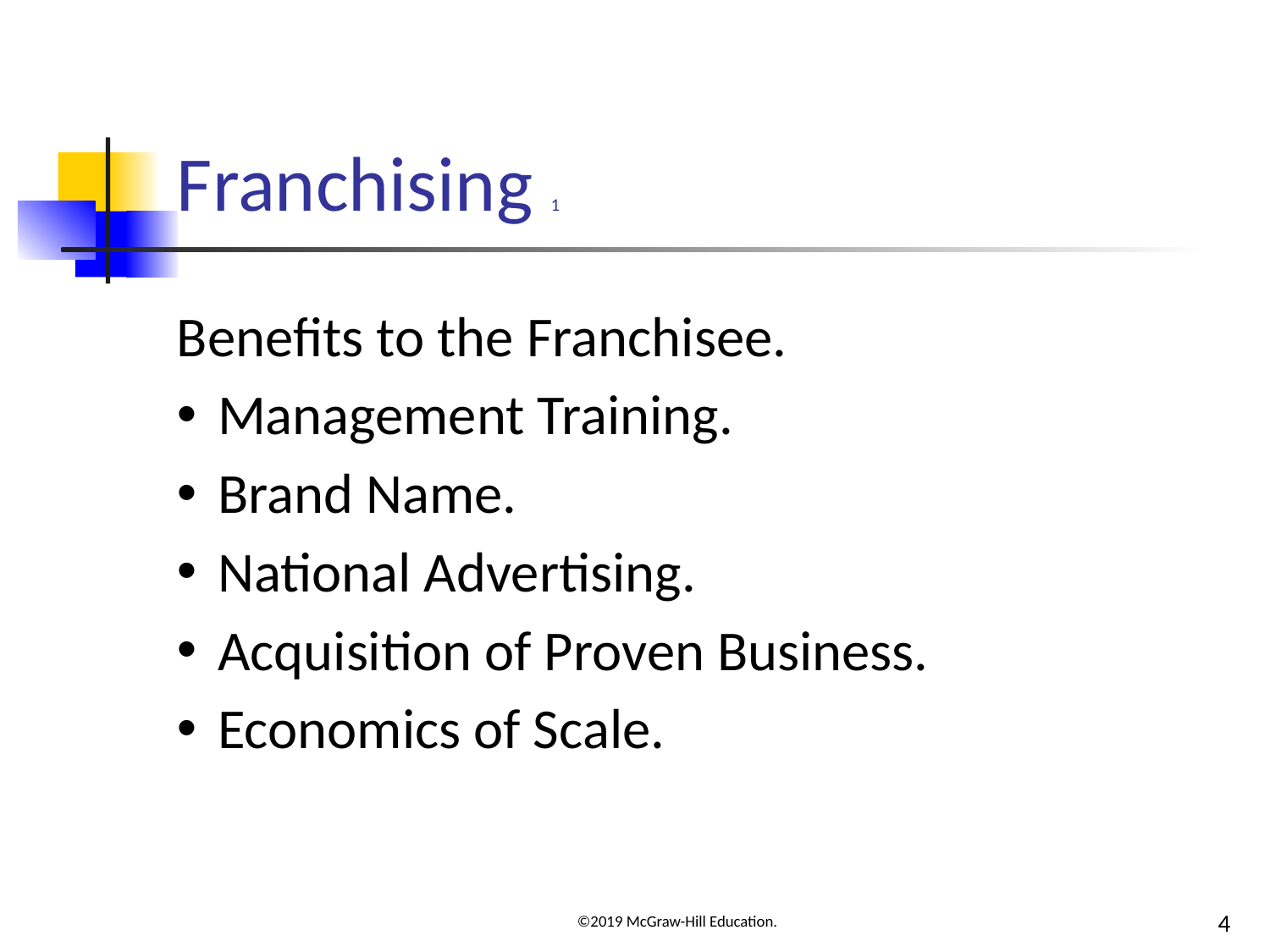

# Franchising 1
Benefits to the Franchisee.
Management Training.
Brand Name.
National Advertising.
Acquisition of Proven Business.
Economics of Scale.